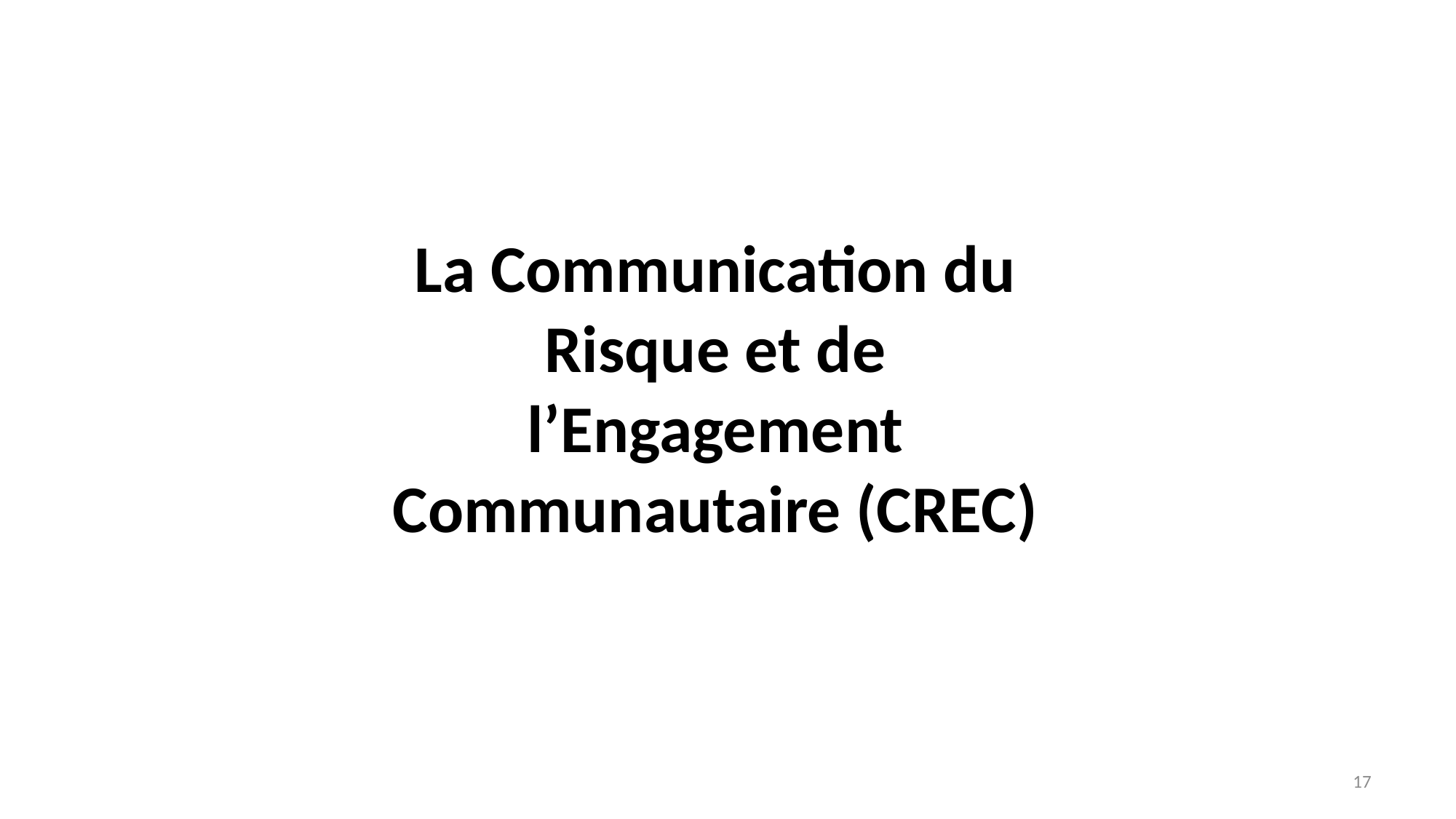

La Communication du Risque et de l’Engagement Communautaire (CREC)
17